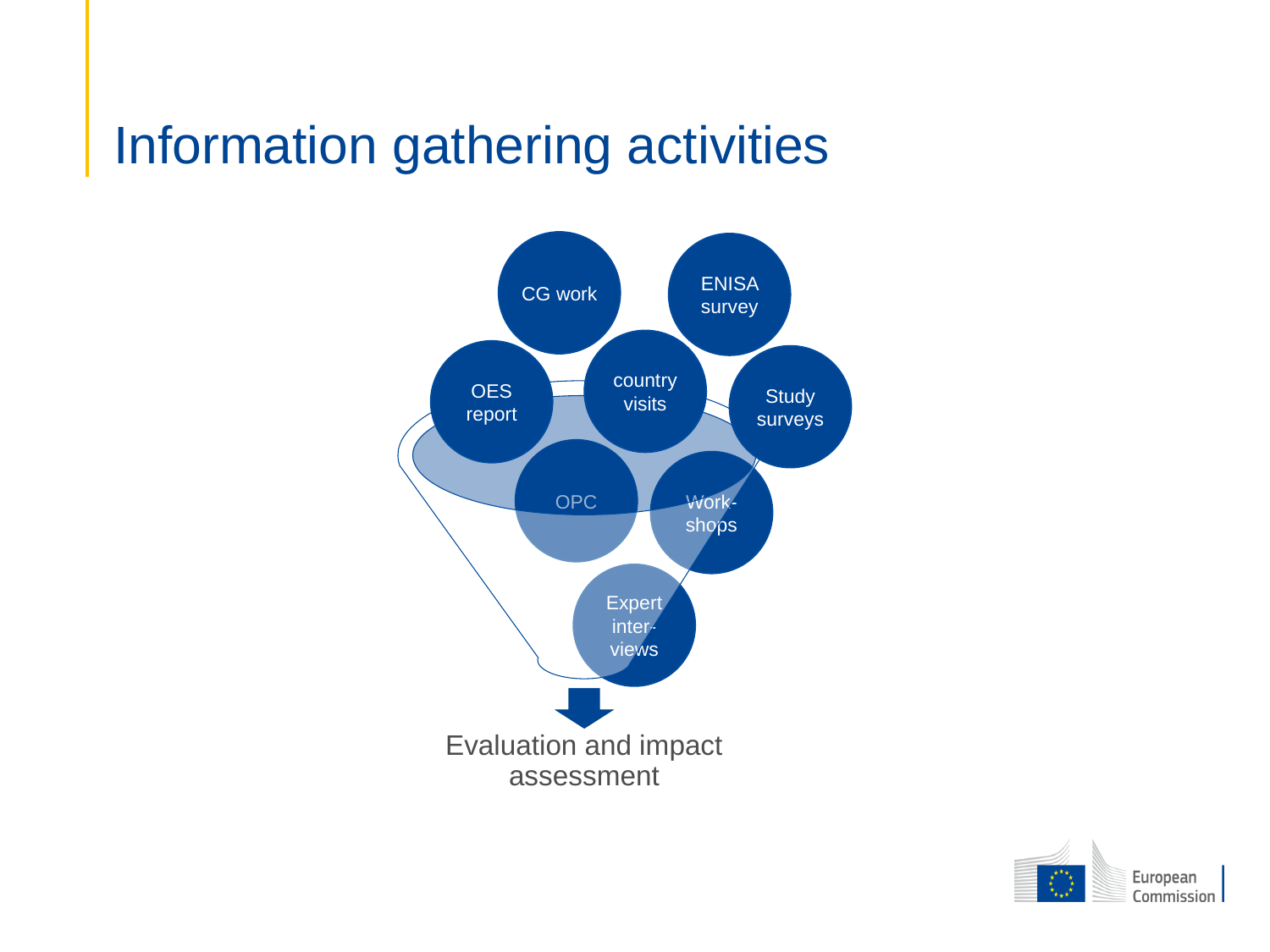

# Information gathering activities
CG work
ENISA survey
country visits
OES report
Study surveys
Evaluation and impact assessment
OPC
Work-shops
Expert inter-views